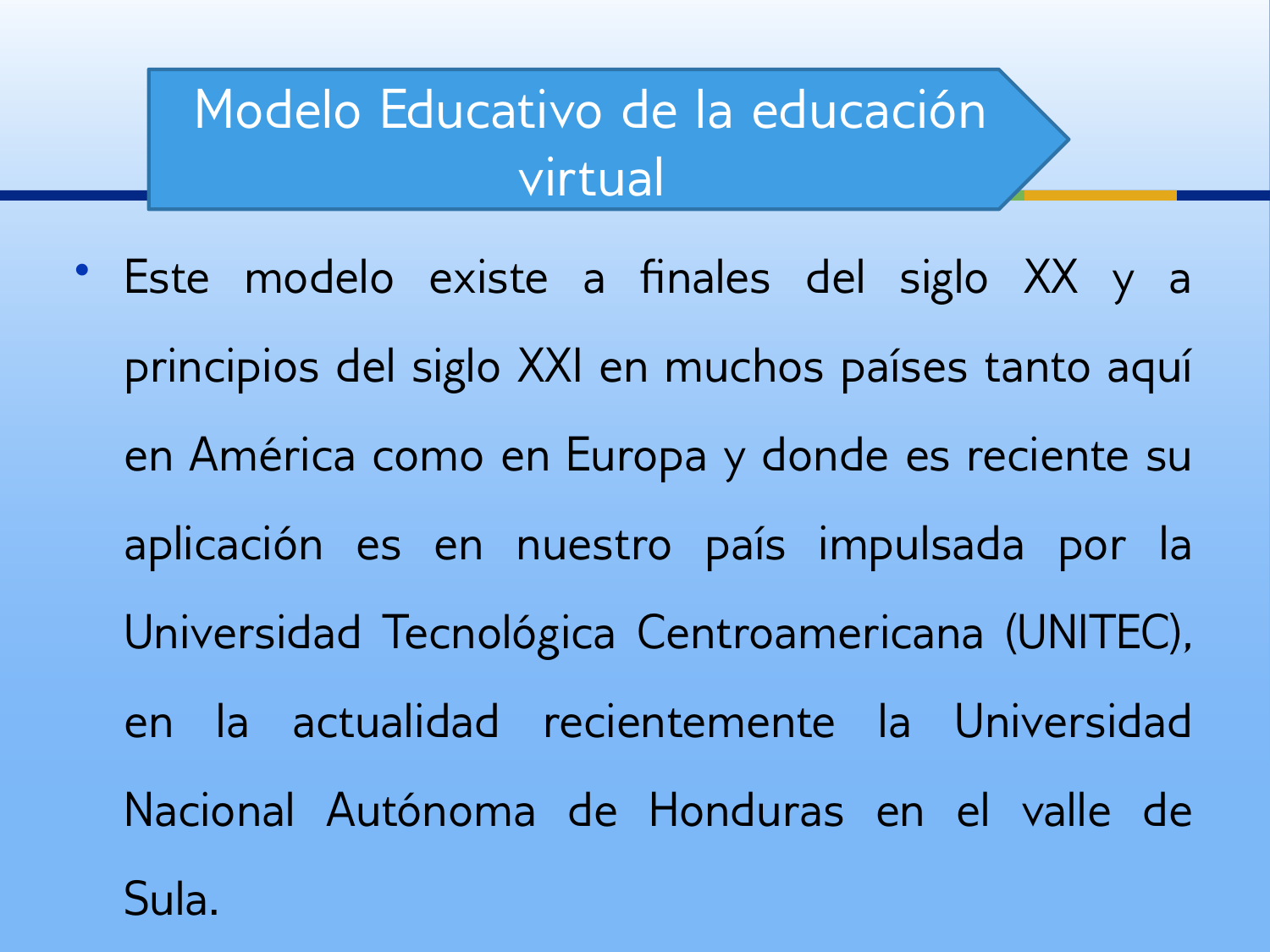

Modelo Educativo de la educación virtual
Este modelo existe a finales del siglo XX y a principios del siglo XXI en muchos países tanto aquí en América como en Europa y donde es reciente su aplicación es en nuestro país impulsada por la Universidad Tecnológica Centroamericana (UNITEC), en la actualidad recientemente la Universidad Nacional Autónoma de Honduras en el valle de Sula.